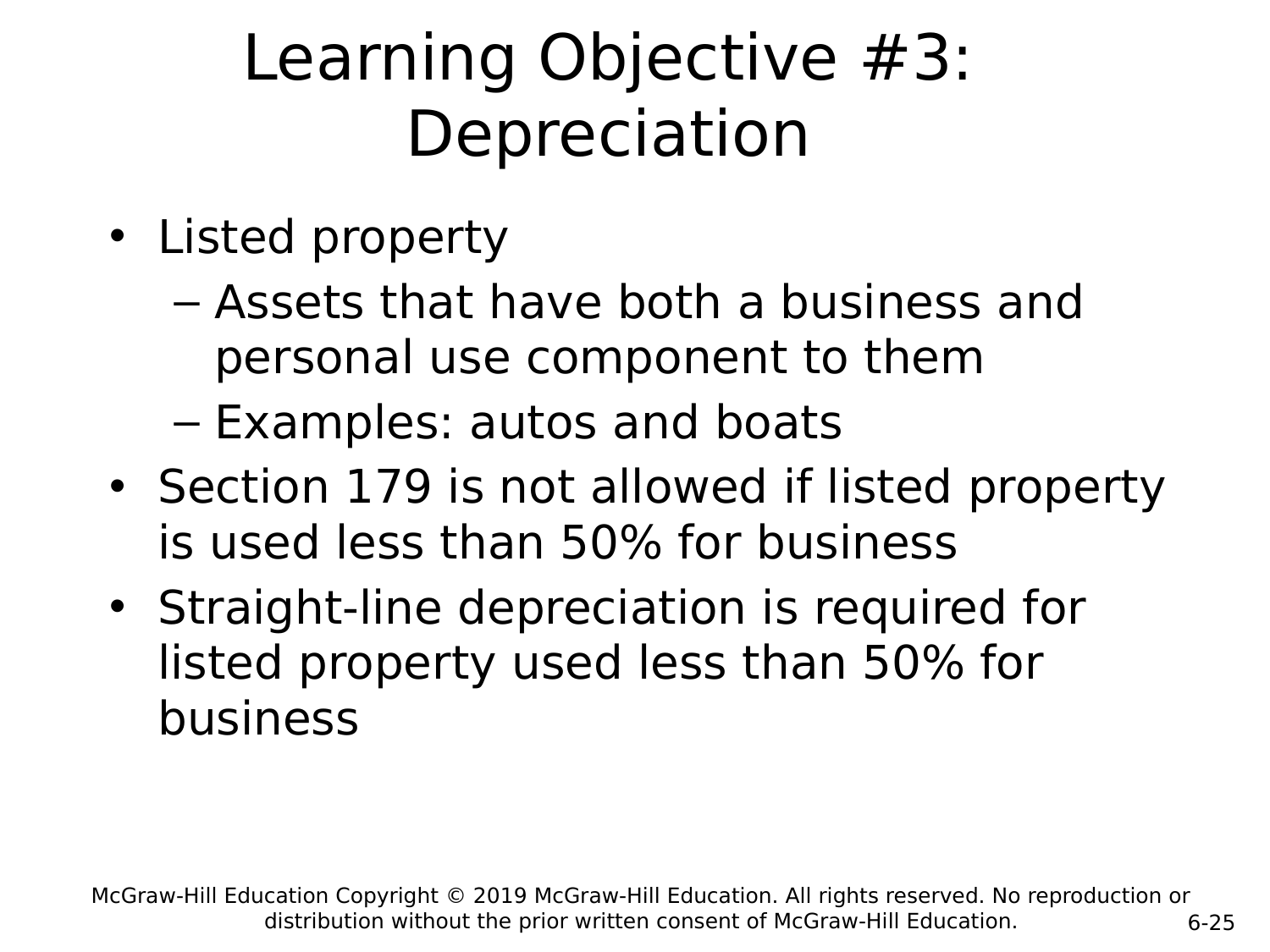

Learning Objective #3: Depreciation
Listed property
Assets that have both a business and personal use component to them
Examples: autos and boats
Section 179 is not allowed if listed property is used less than 50% for business
Straight-line depreciation is required for listed property used less than 50% for business
McGraw-Hill Education Copyright © 2019 McGraw-Hill Education. All rights reserved. No reproduction or distribution without the prior written consent of McGraw-Hill Education.
6-25